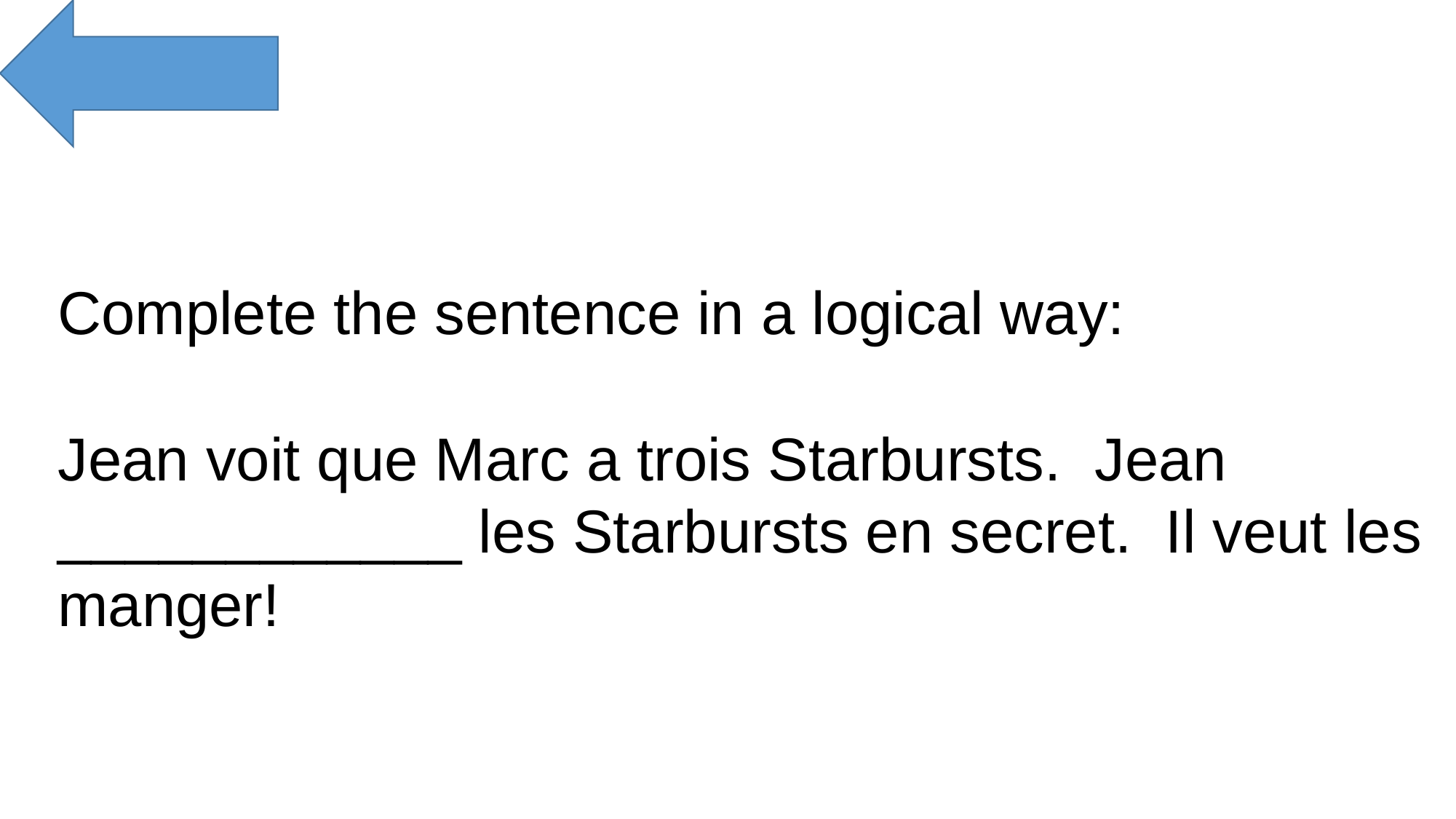

Complete the sentence in a logical way:

Jean voit que Marc a trois Starbursts.  Jean ____________ les Starbursts en secret.  Il veut les manger!